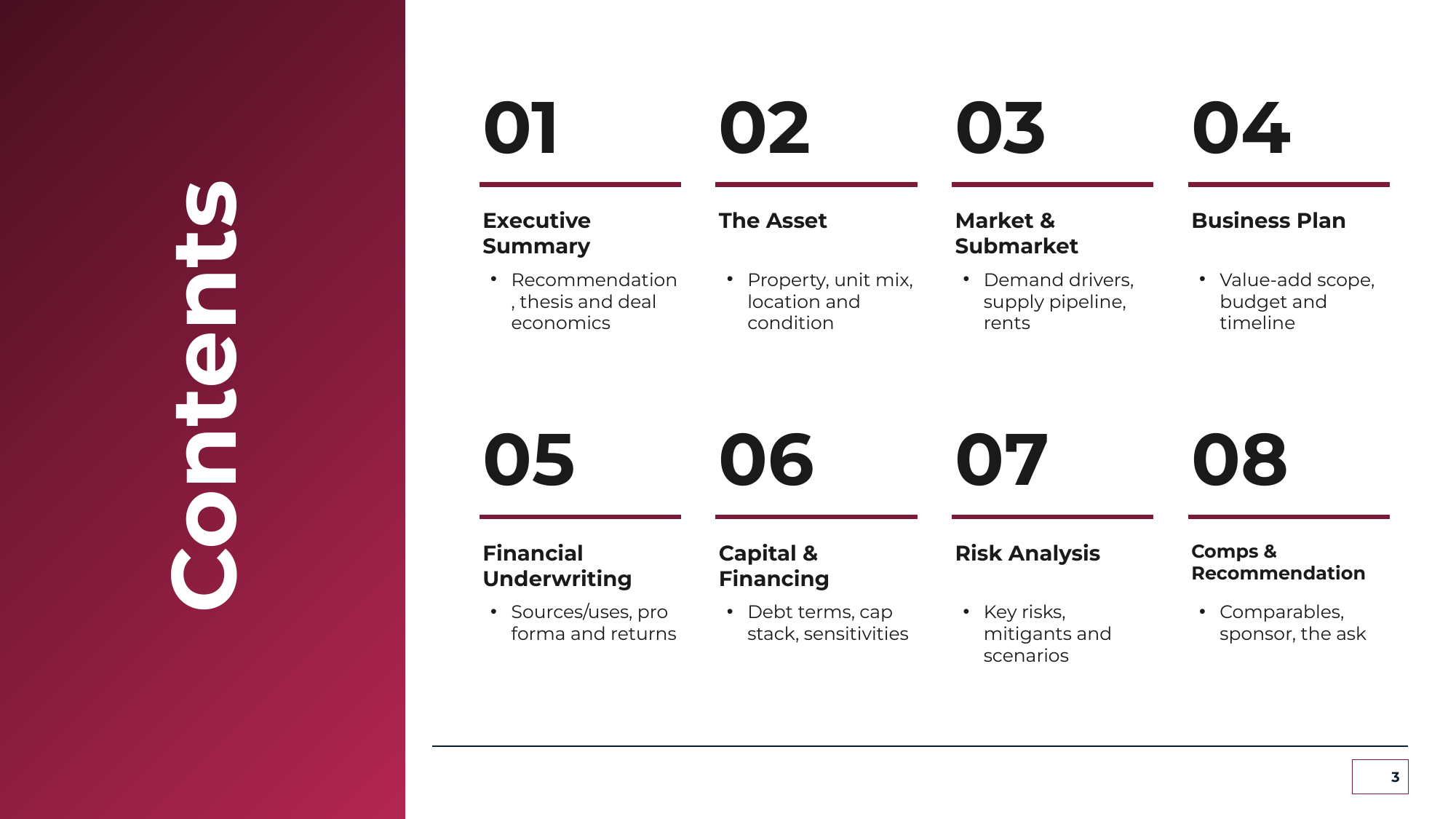

Contents
01
Executive Summary
Recommendation, thesis and deal economics
02
The Asset
Property, unit mix, location and condition
03
Market & Submarket
Demand drivers, supply pipeline, rents
04
Business Plan
Value-add scope, budget and timeline
05
06
07
08
Financial Underwriting
Capital & Financing
Risk Analysis
Comps & Recommendation
Sources/uses, pro forma and returns
Debt terms, cap stack, sensitivities
Key risks, mitigants and scenarios
Comparables, sponsor, the ask
3